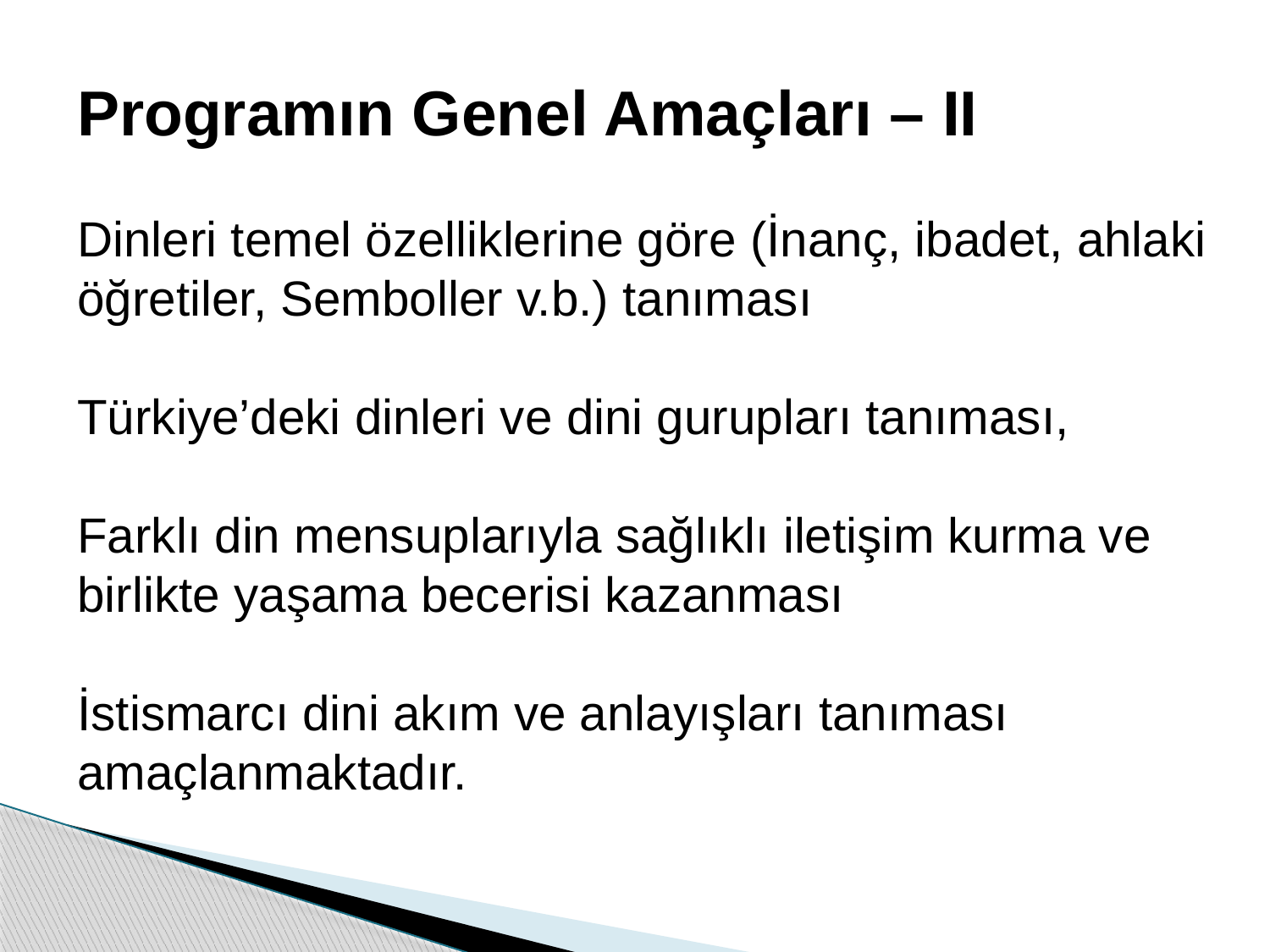

Programın Genel Amaçları – II

Dinleri temel özelliklerine göre (İnanç, ibadet, ahlaki öğretiler, Semboller v.b.) tanıması

Türkiye’deki dinleri ve dini gurupları tanıması,

Farklı din mensuplarıyla sağlıklı iletişim kurma ve birlikte yaşama becerisi kazanması

İstismarcı dini akım ve anlayışları tanıması amaçlanmaktadır.